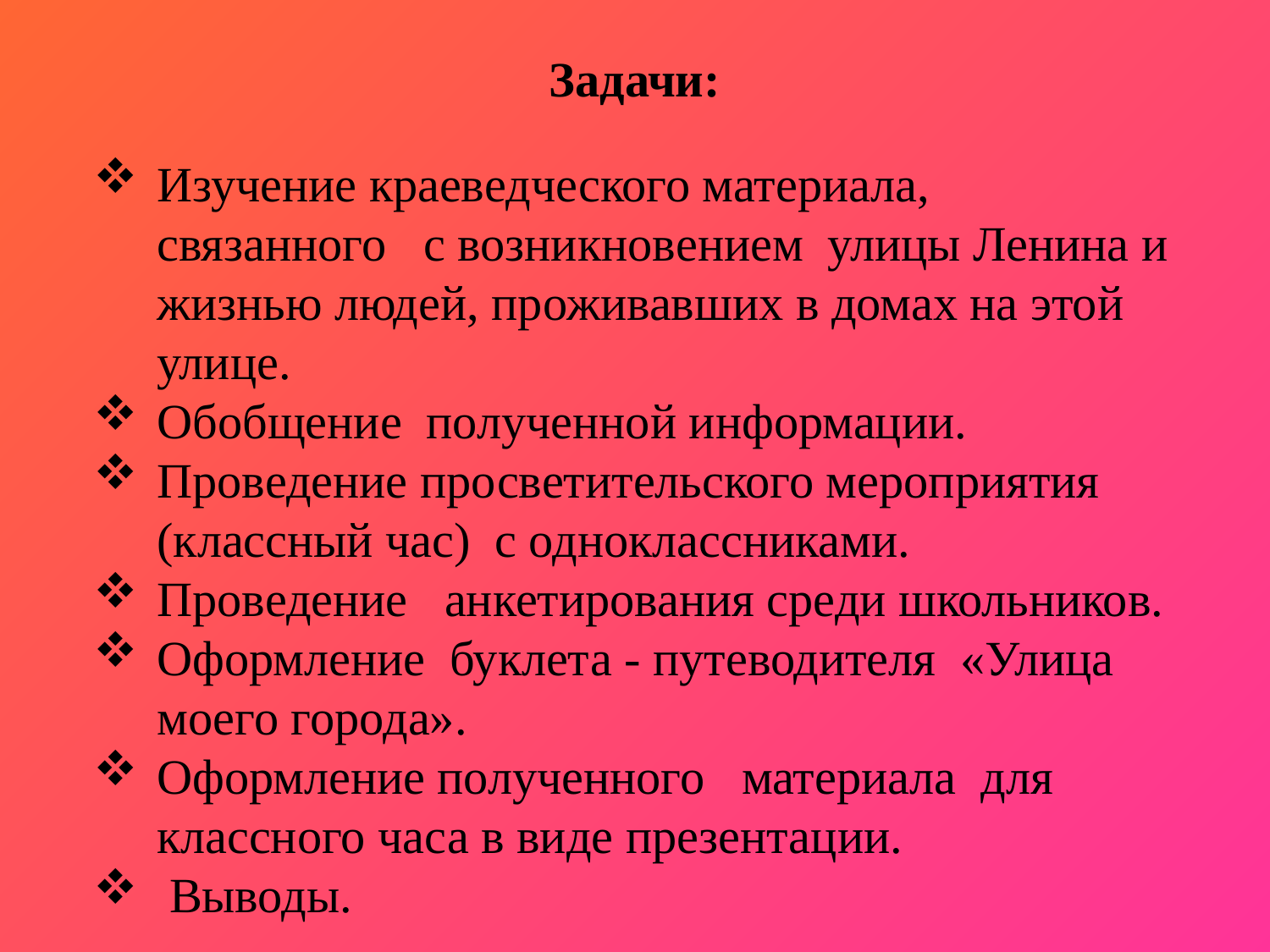

# Задачи:
Изучение краеведческого материала, связанного   с возникновением  улицы Ленина и жизнью людей, проживавших в домах на этой улице.
Обобщение  полученной информации.
Проведение просветительского мероприятия (классный час)  с одноклассниками.
Проведение   анкетирования среди школьников.
Оформление  буклета - путеводителя  «Улица моего города».
Оформление полученного   материала  для классного часа в виде презентации.
 Выводы.
.